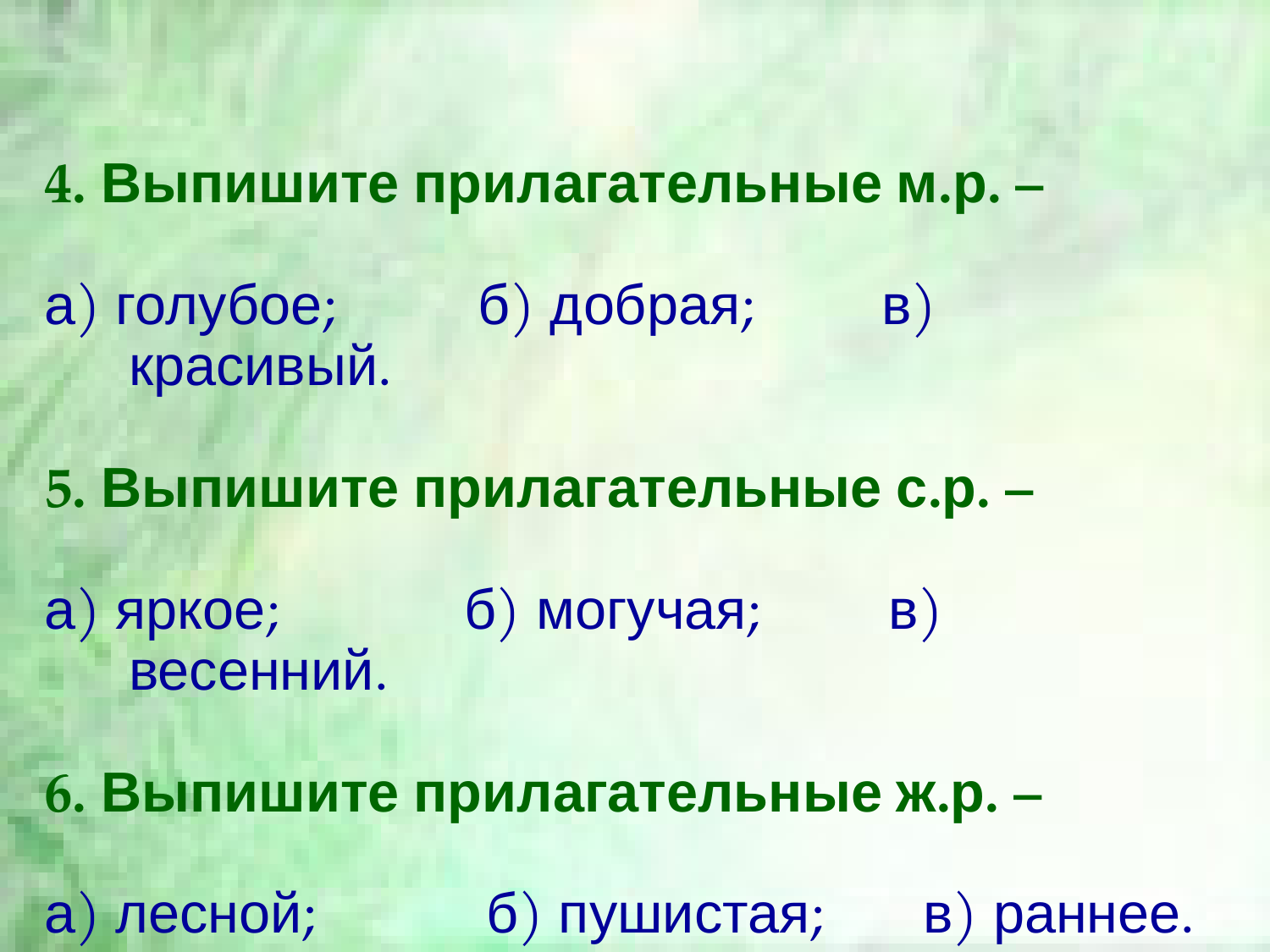

4. Выпишите прилагательные м.р. –

а) голубое;          б) добрая;         в) красивый.

5. Выпишите прилагательные с.р. –

а) яркое;             б) могучая;         в) весенний.

6. Выпишите прилагательные ж.р. –

а) лесной;            б) пушистая;       в) раннее.